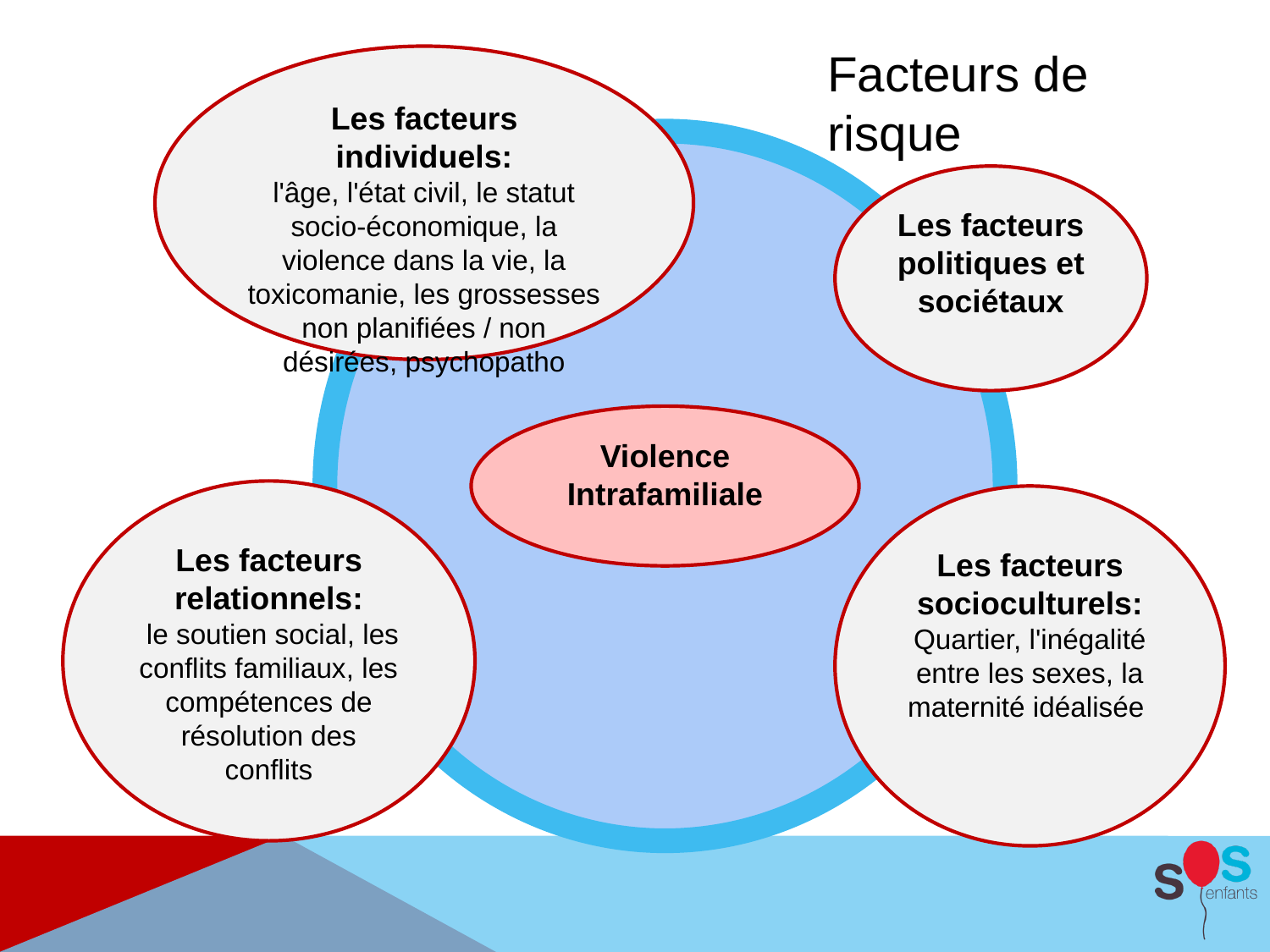

Facteurs de risque
Les facteurs individuels:
l'âge, l'état civil, le statut socio-économique, la violence dans la vie, la toxicomanie, les grossesses non planifiées / non désirées, psychopatho

Les facteurs politiques et sociétaux
Violence Intrafamiliale
Les facteurs relationnels:
 le soutien social, les conflits familiaux, les compétences de résolution des conflits

Les facteurs socioculturels:
Quartier, l'inégalité entre les sexes, la maternité idéalisée